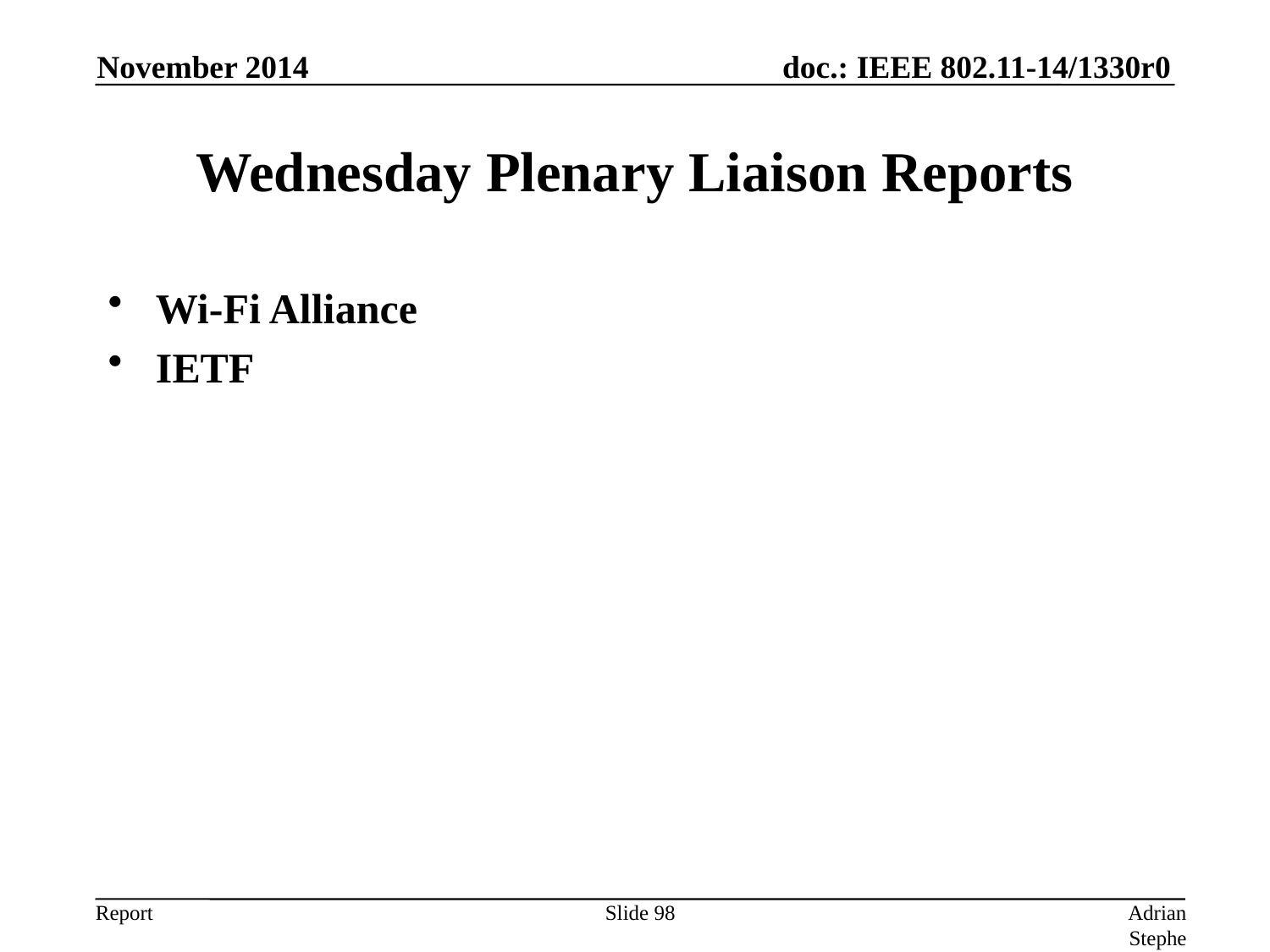

November 2014
# Wednesday Plenary Liaison Reports
Wi-Fi Alliance
IETF
Slide 98
Adrian Stephens, Intel Corporation